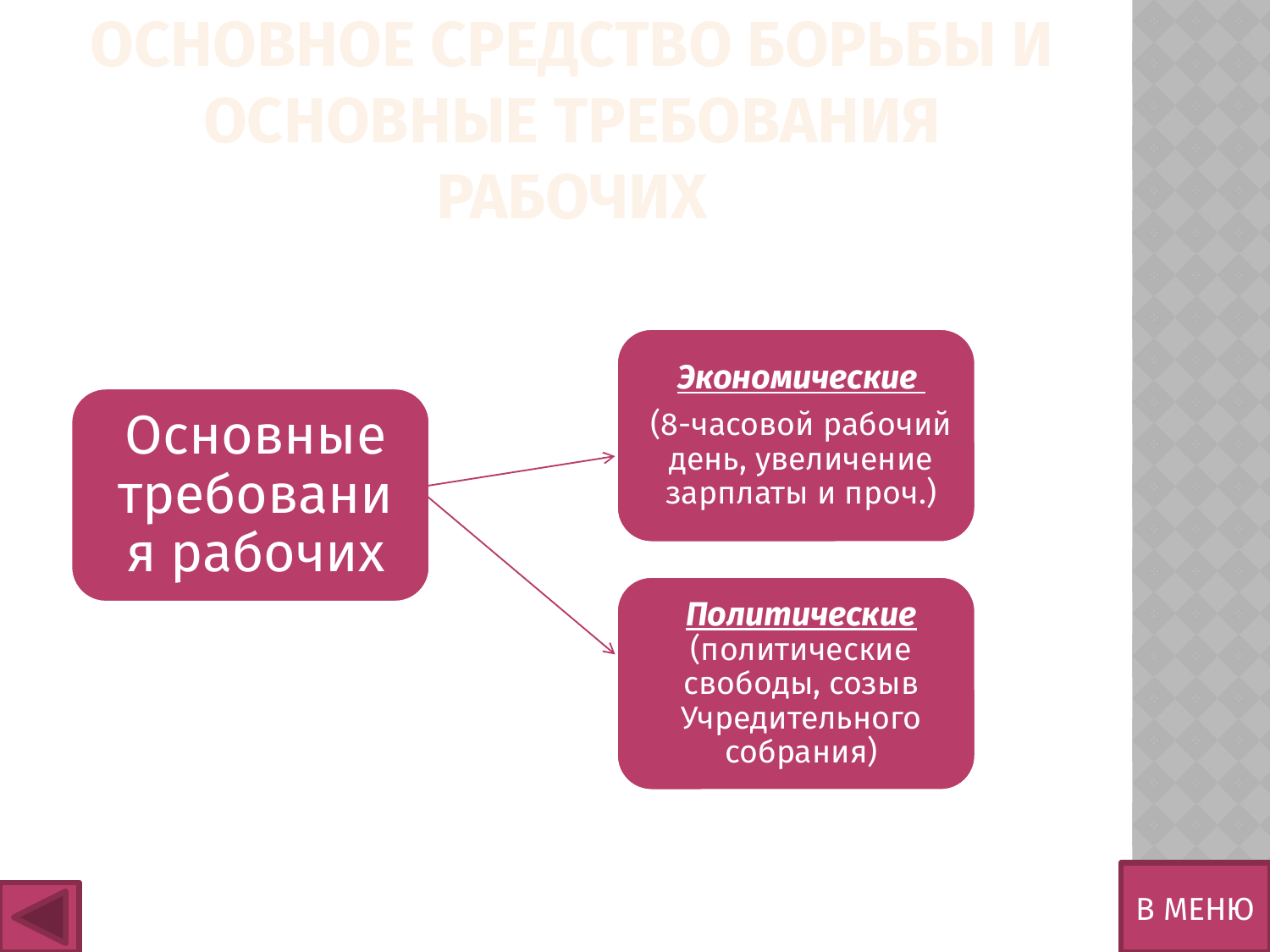

Основное средство борьбы и основные требования рабочих
Основные требования рабочих
Экономические
(8-часовой рабочий день, увеличение зарплаты и проч.)
Политические (политические свободы, созыв Учредительного собрания)
В МЕНЮ